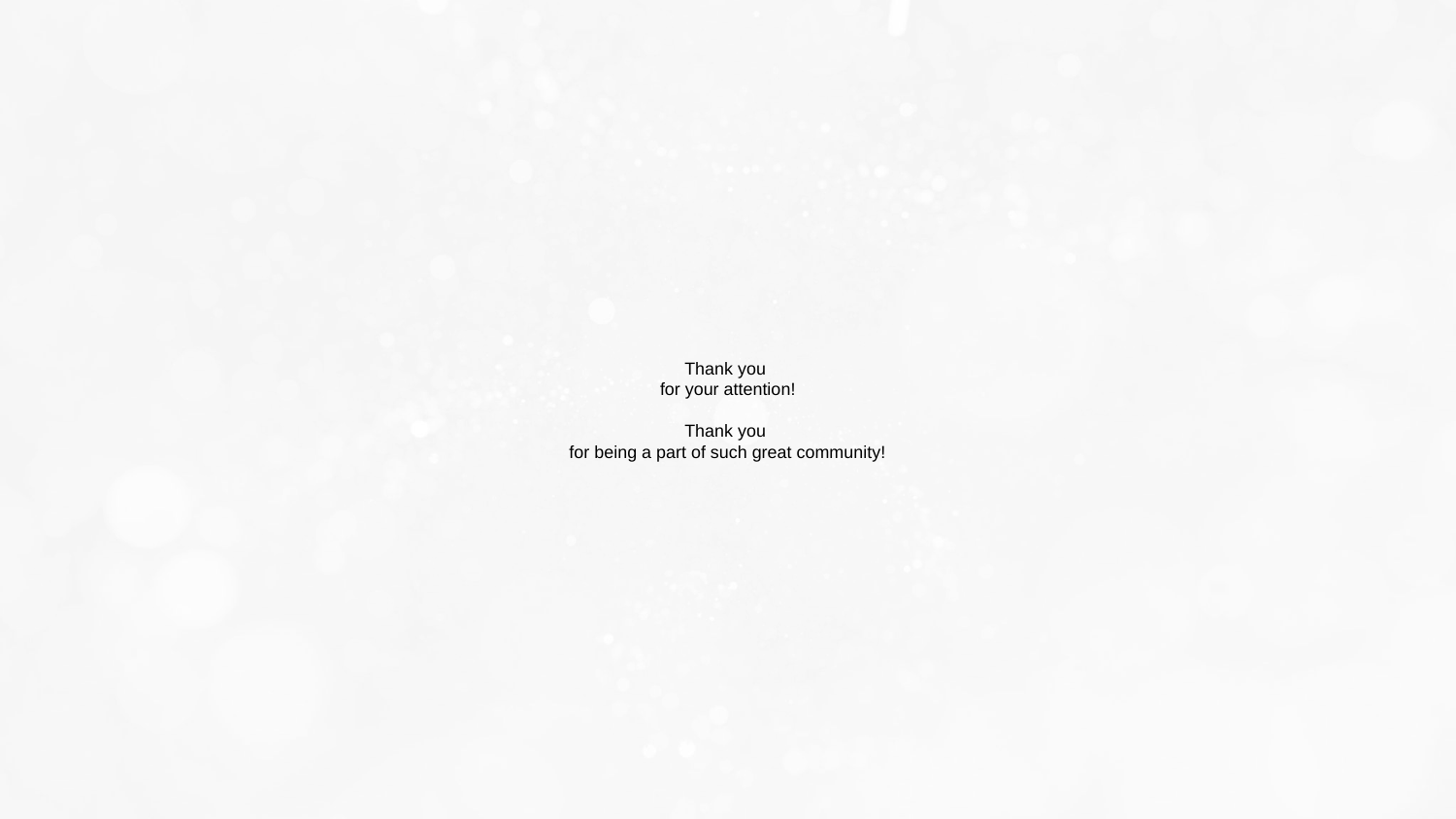

# Thank you for your attention!

Thank you
for being a part of such great community!